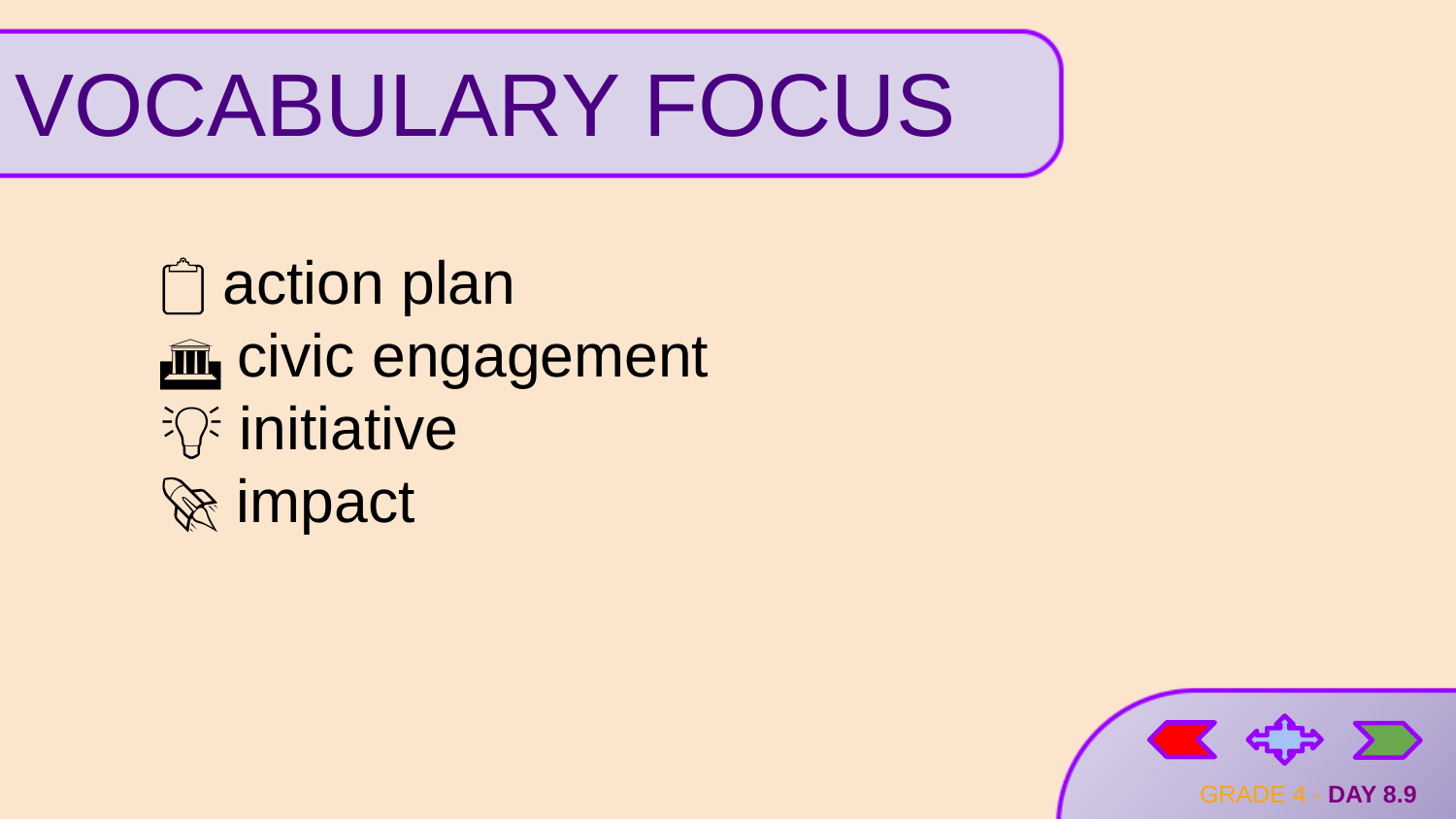

# VOCABULARY FOCUS

📋 action plan
🏛 civic engagement
💡 initiative
🚀 impact

GRADE 4 - DAY 8.9